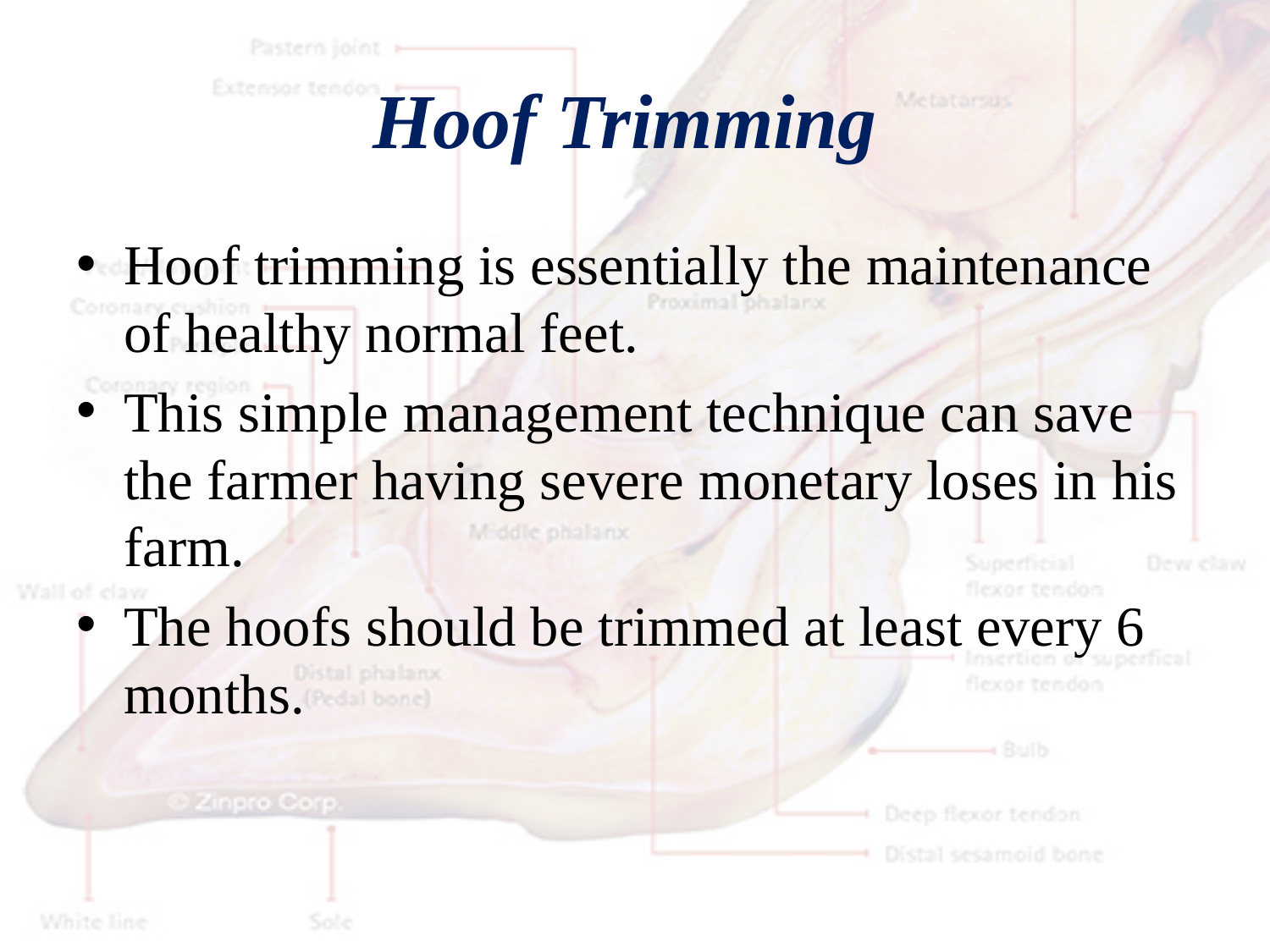

# Hoof Trimming
Hoof trimming is essentially the maintenance of healthy normal feet.
This simple management technique can save the farmer having severe monetary loses in his farm.
The hoofs should be trimmed at least every 6 months.